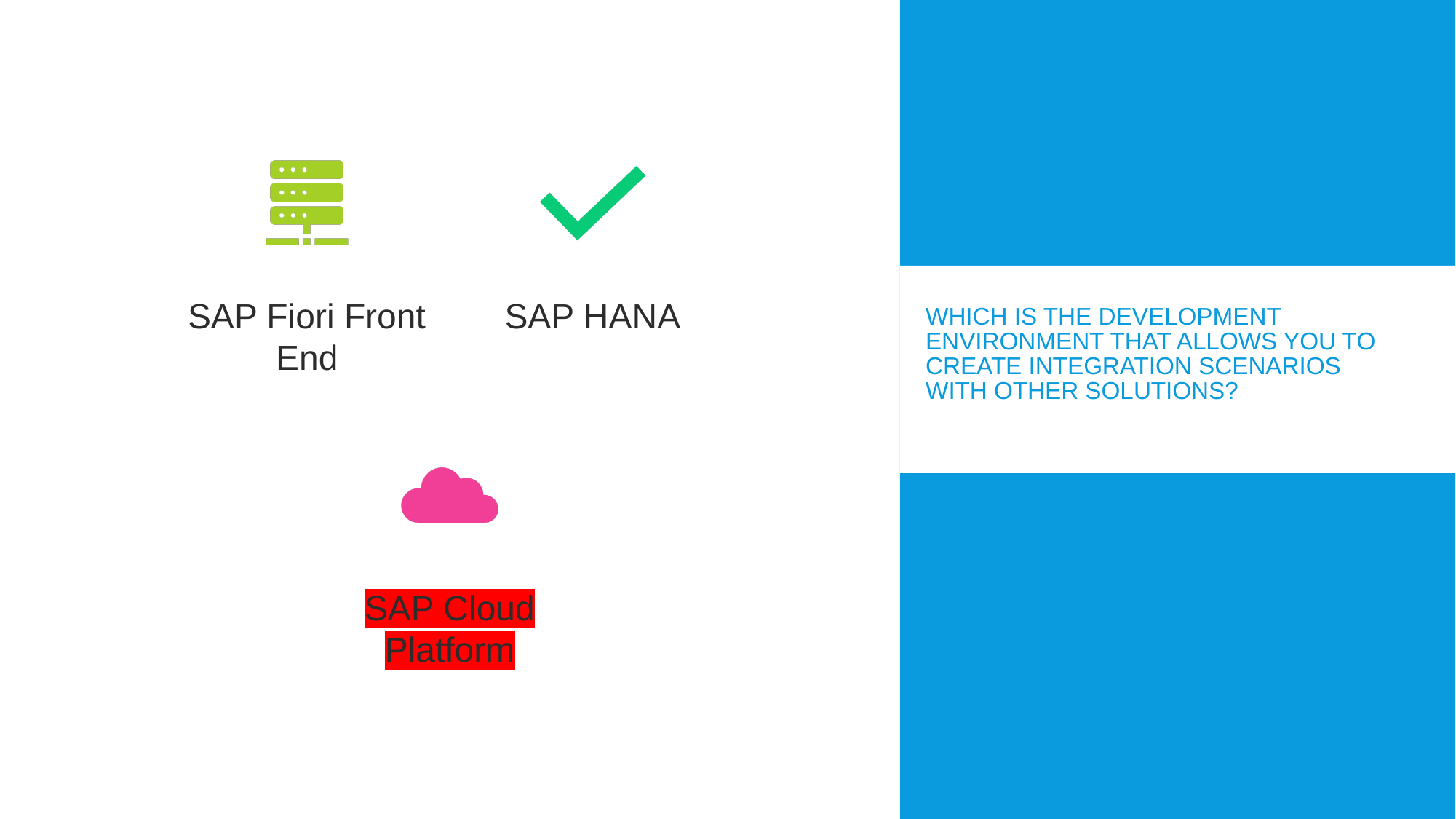

SAP Fiori Front End
SAP HANA
SAP Cloud Platform

# Which is the development environment that allows you to create integration scenarios with other solutions?